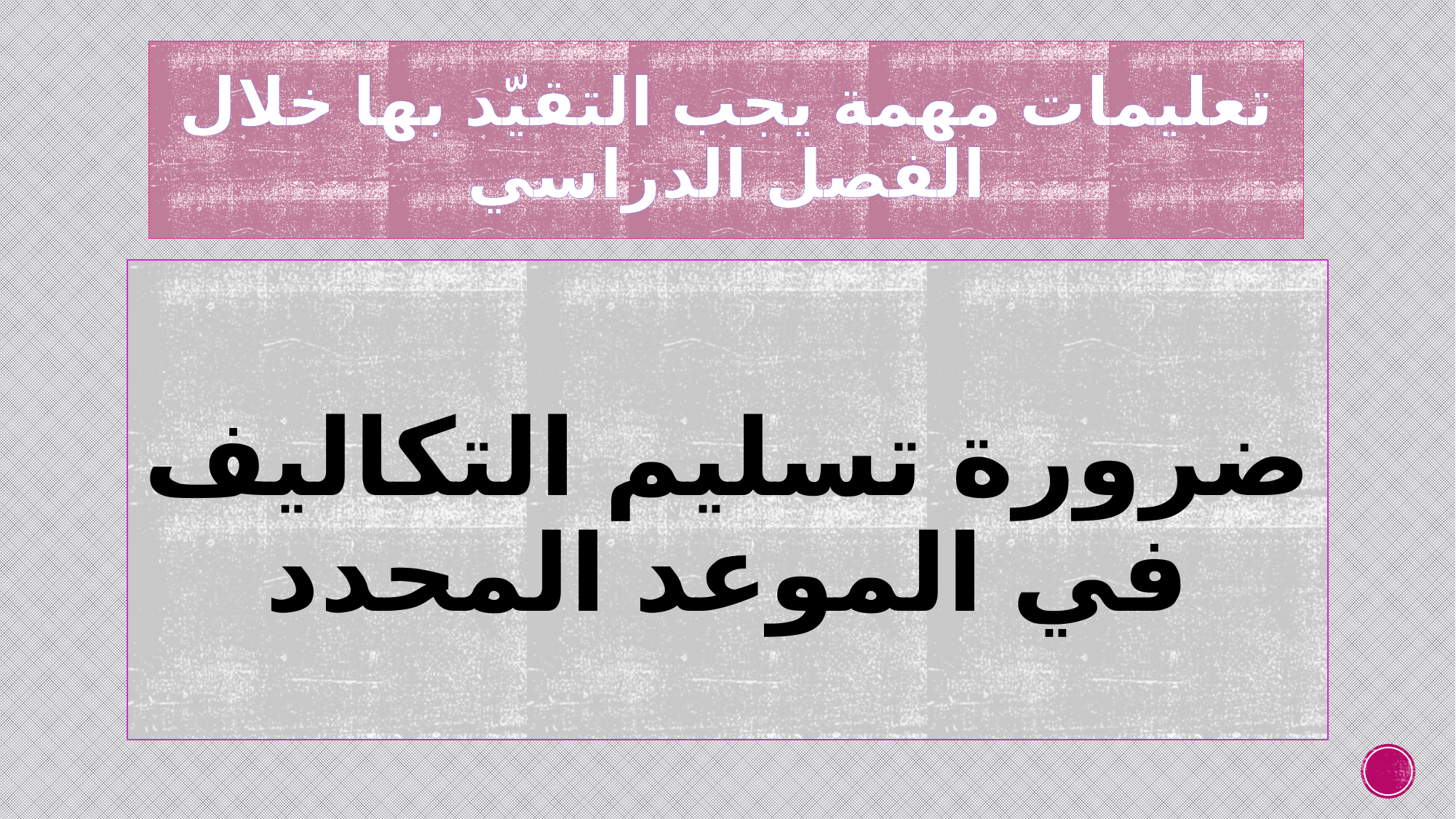

# تعليمات مهمة يجب التقيّد بها خلال الفصل الدراسي

ضرورة تسليم التكاليف في الموعد المحدد